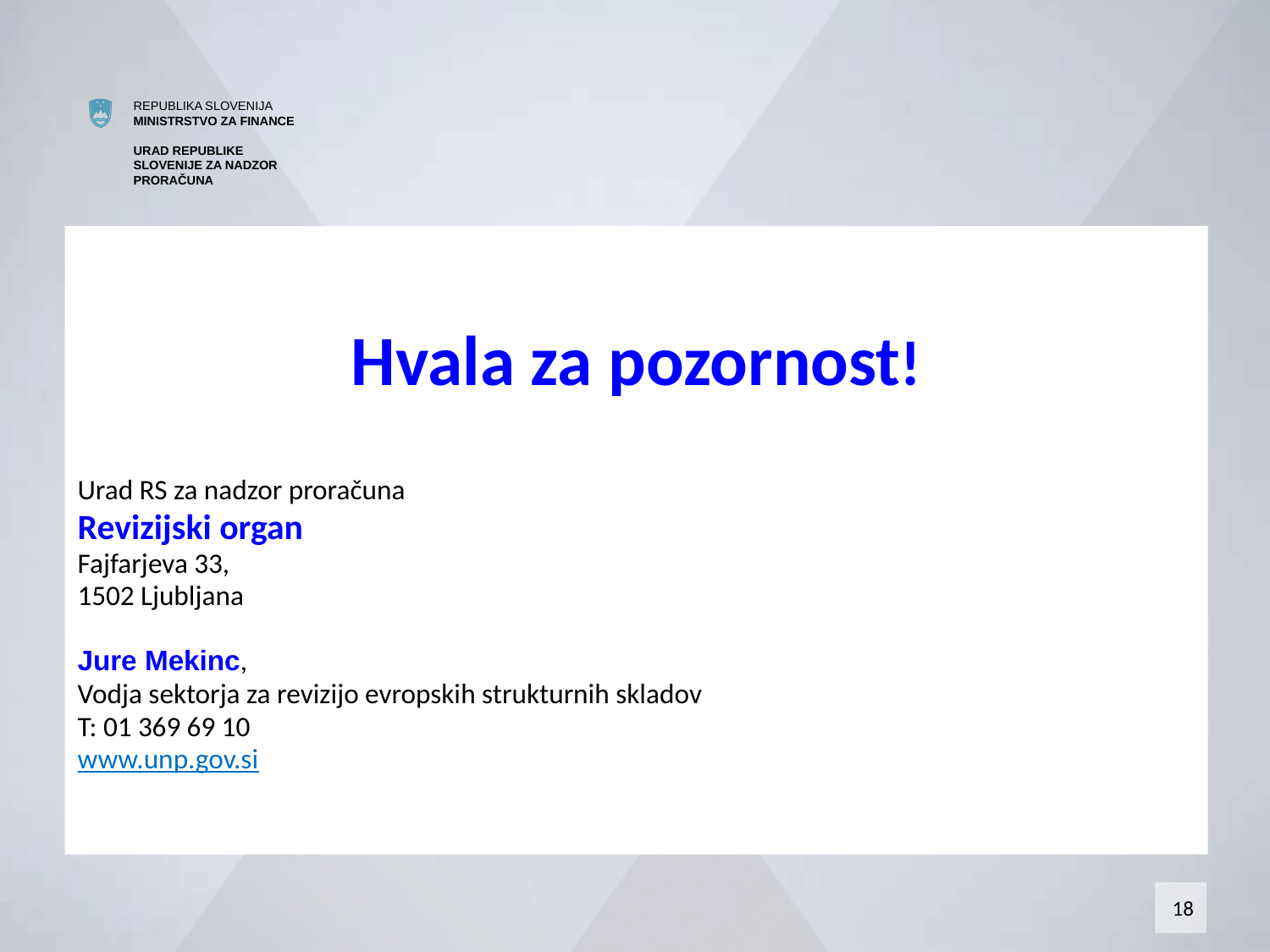

Hvala za pozornost!

Urad RS za nadzor proračuna
Revizijski organ
Fajfarjeva 33,
1502 Ljubljana

Jure Mekinc,
Vodja sektorja za revizijo evropskih strukturnih skladov
T: 01 369 69 10
www.unp.gov.si
18